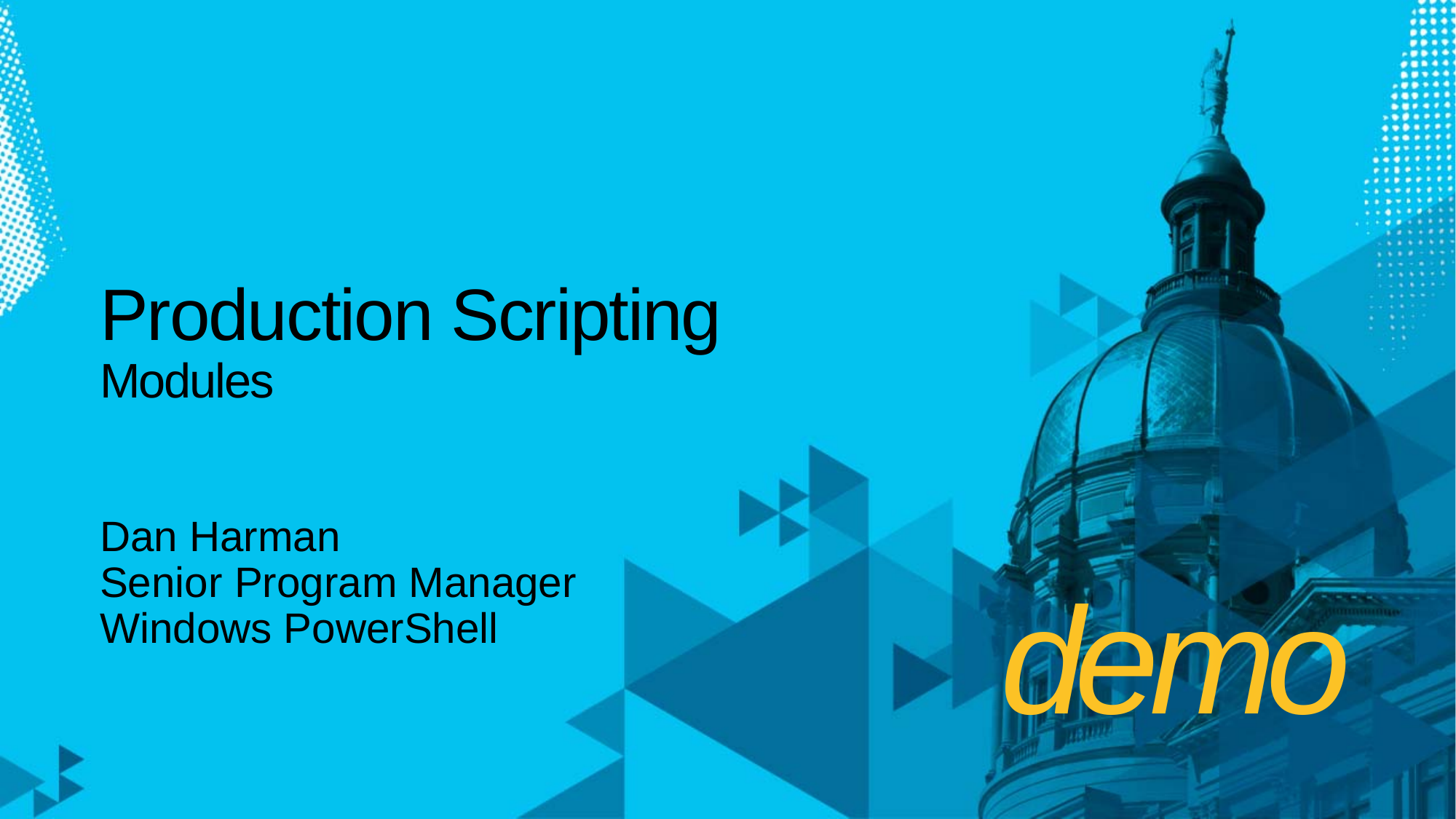

# Production Scripting Modules
Dan Harman
Senior Program Manager
Windows PowerShell
demo